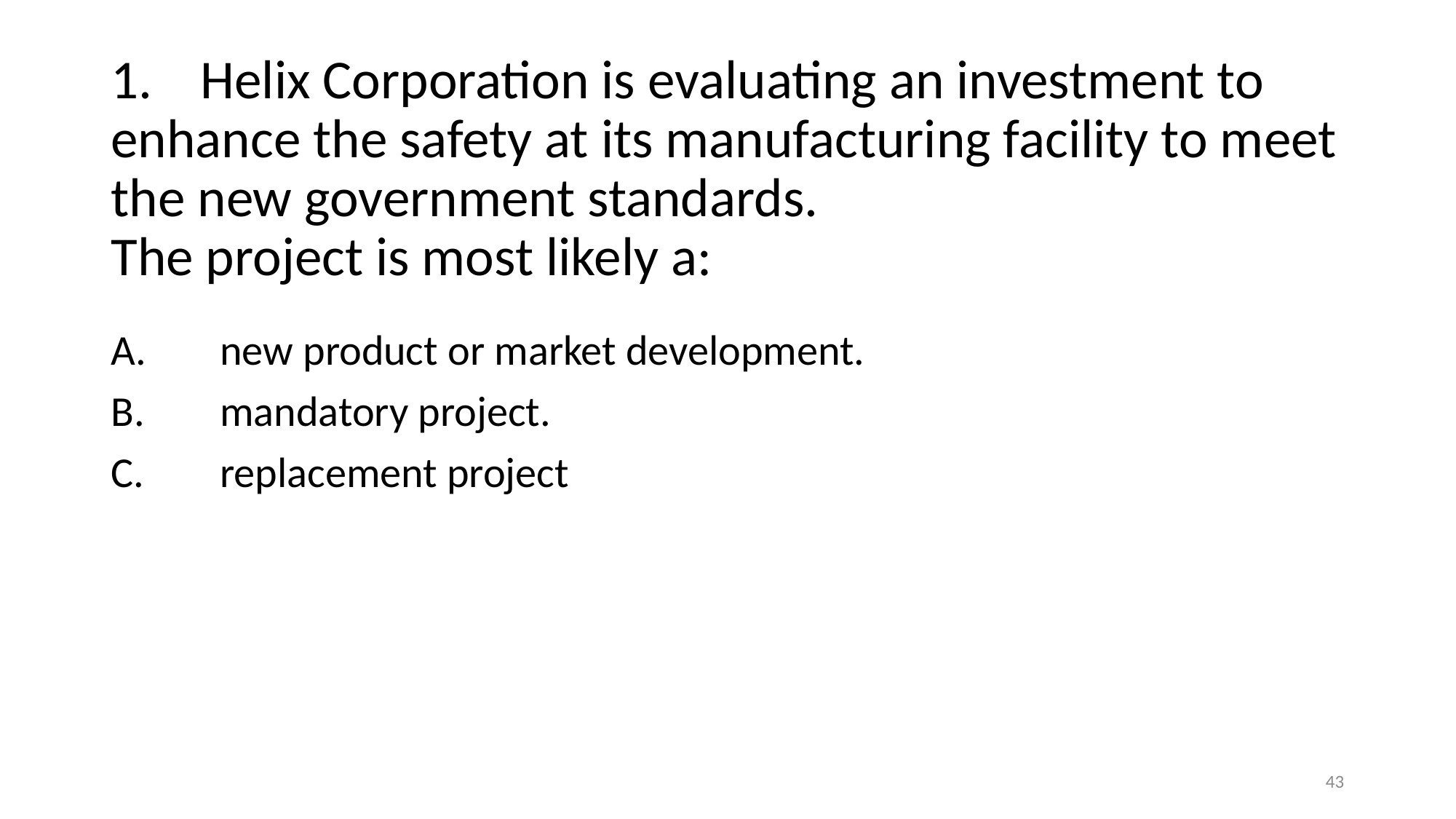

# 1.	Helix Corporation is evaluating an investment to enhance the safety at its manufacturing facility to meet the new government standards. The project is most likely a:
A.	new product or market development.
B.	mandatory project.
C.	replacement project
43